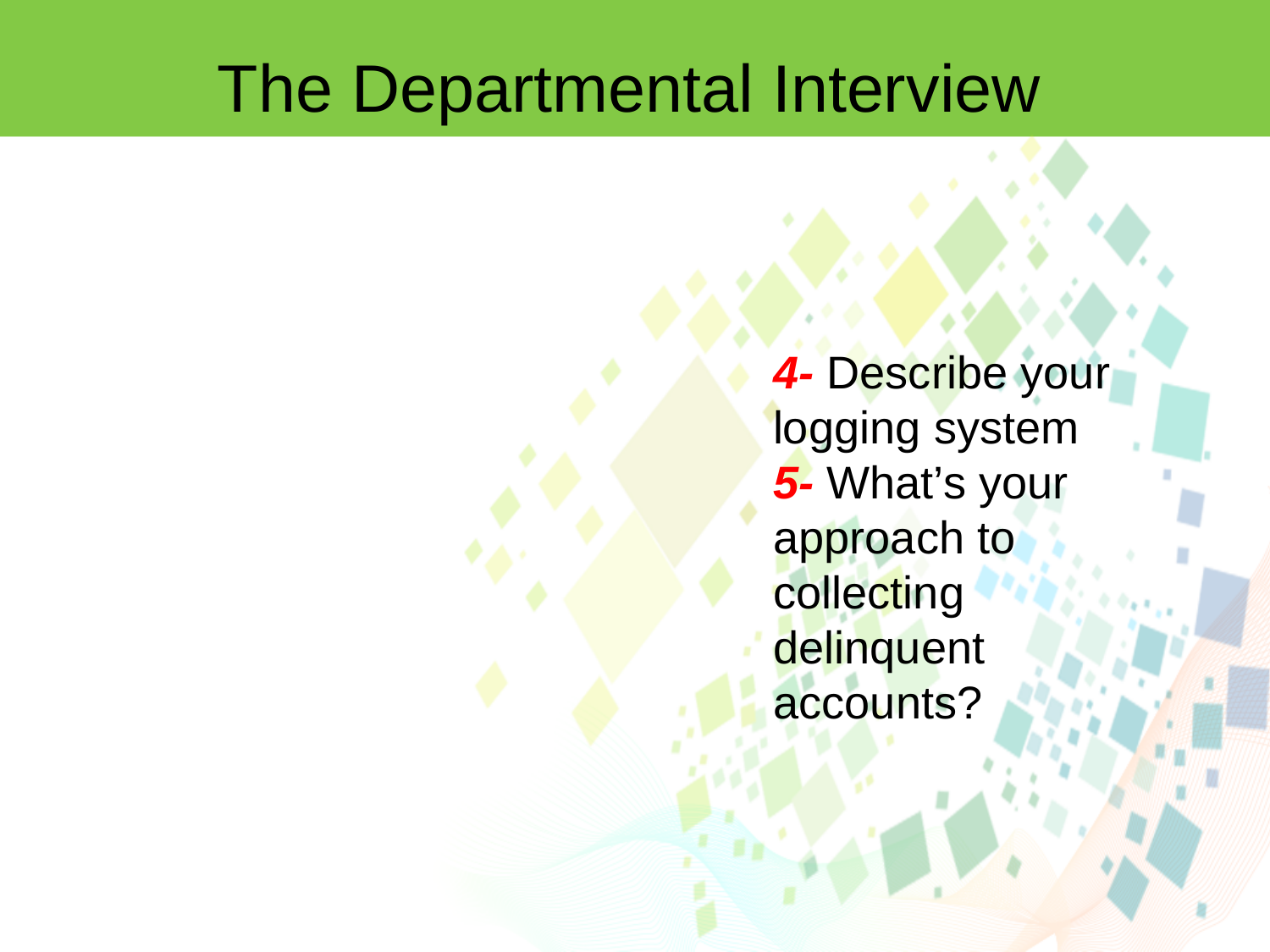

The Departmental Interview
4- Describe your logging system
5- What’s your approach to collecting delinquent accounts?